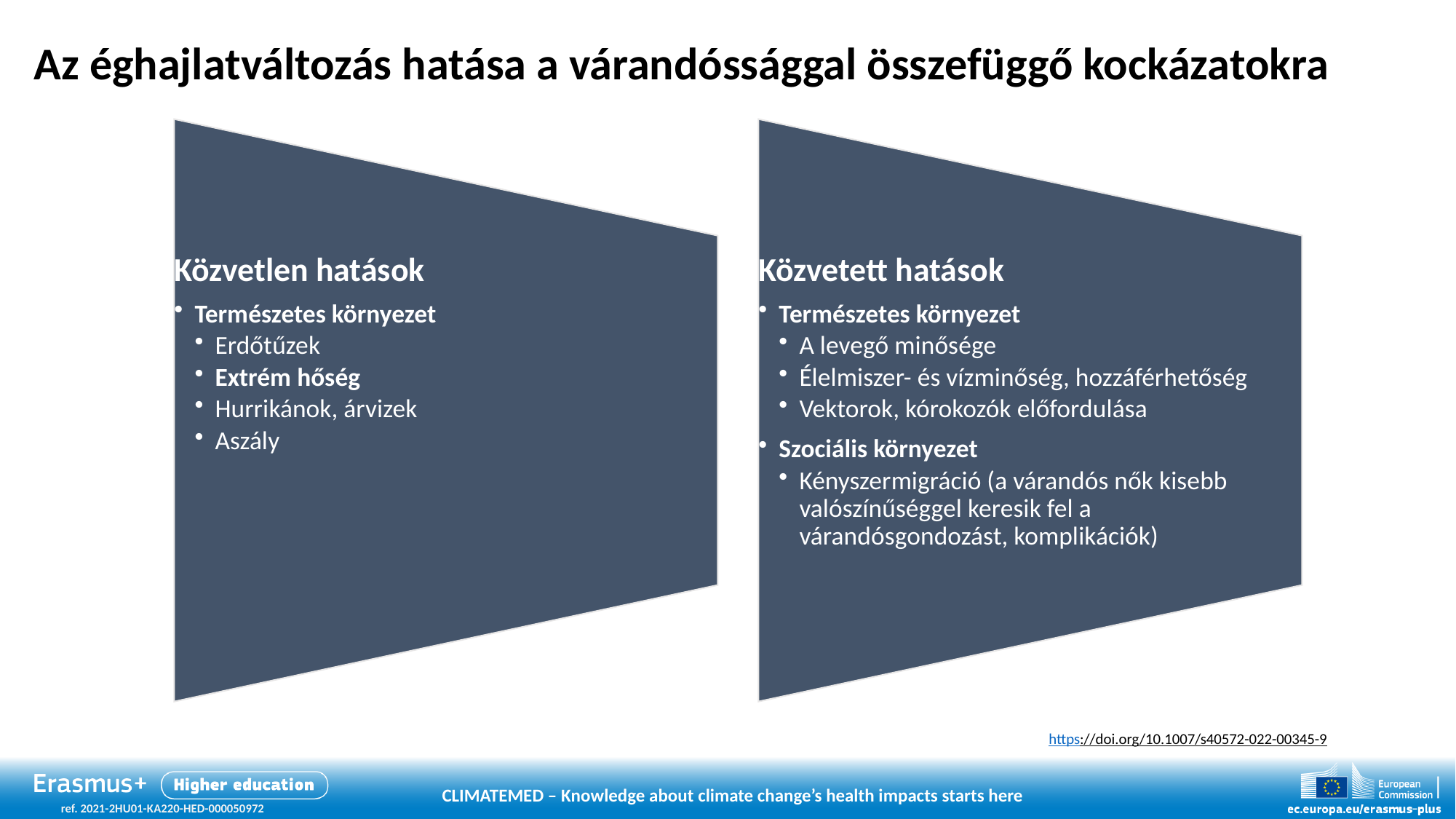

# Az éghajlatváltozás hatása a várandóssággal összefüggő kockázatokra
Közvetlen hatások
Természetes környezet
Erdőtűzek
Extrém hőség
Hurrikánok, árvizek
Aszály
Közvetett hatások
Természetes környezet
A levegő minősége
Élelmiszer- és vízminőség, hozzáférhetőség
Vektorok, kórokozók előfordulása
Szociális környezet
Kényszermigráció (a várandós nők kisebb valószínűséggel keresik fel a várandósgondozást, komplikációk)
https://doi.org/10.1007/s40572-022-00345-9